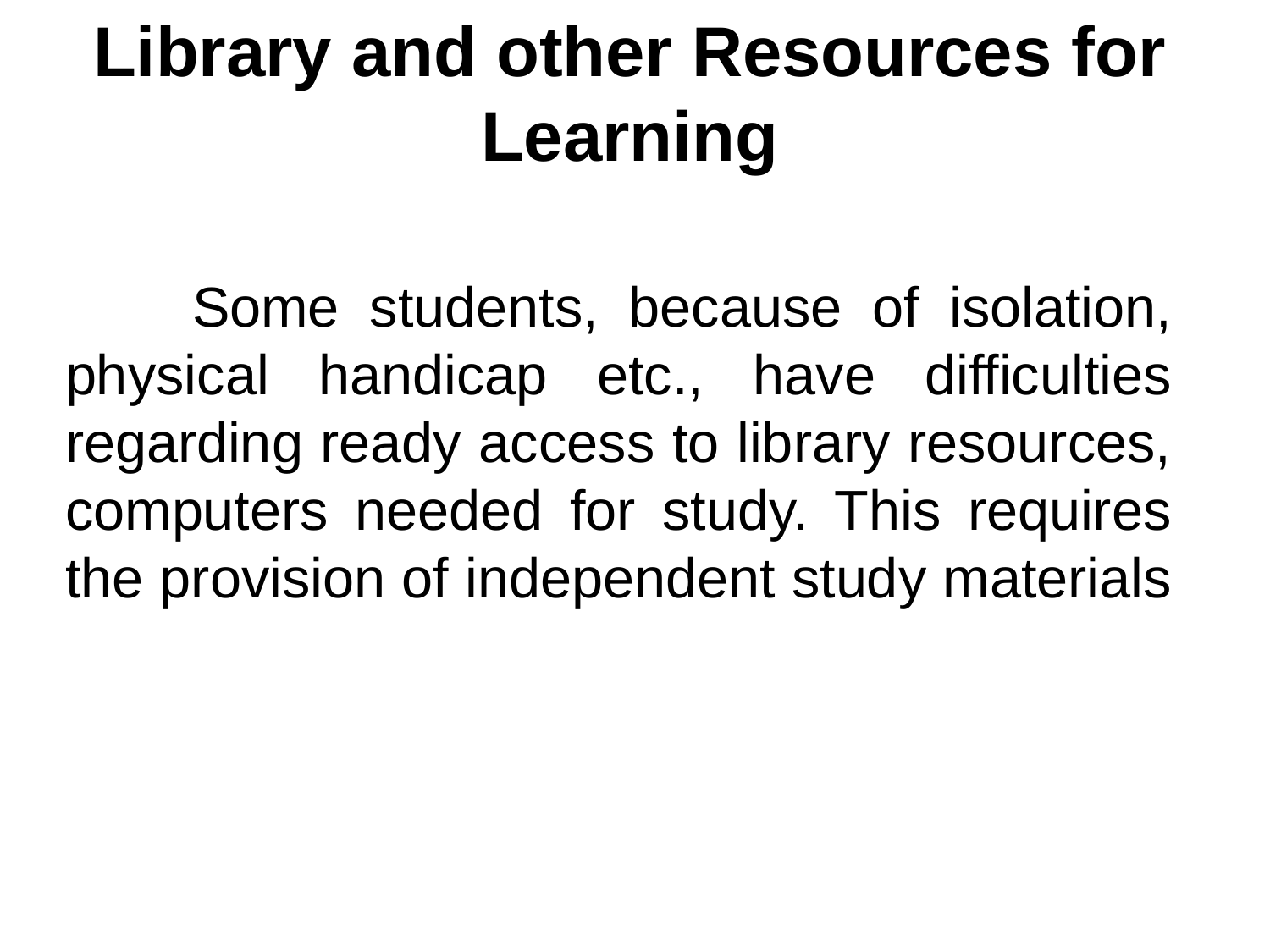

Library and other Resources for Learning

	Some students, because of isolation, physical handicap etc., have difficulties regarding ready access to library resources, computers needed for study. This requires the provision of independent study materials